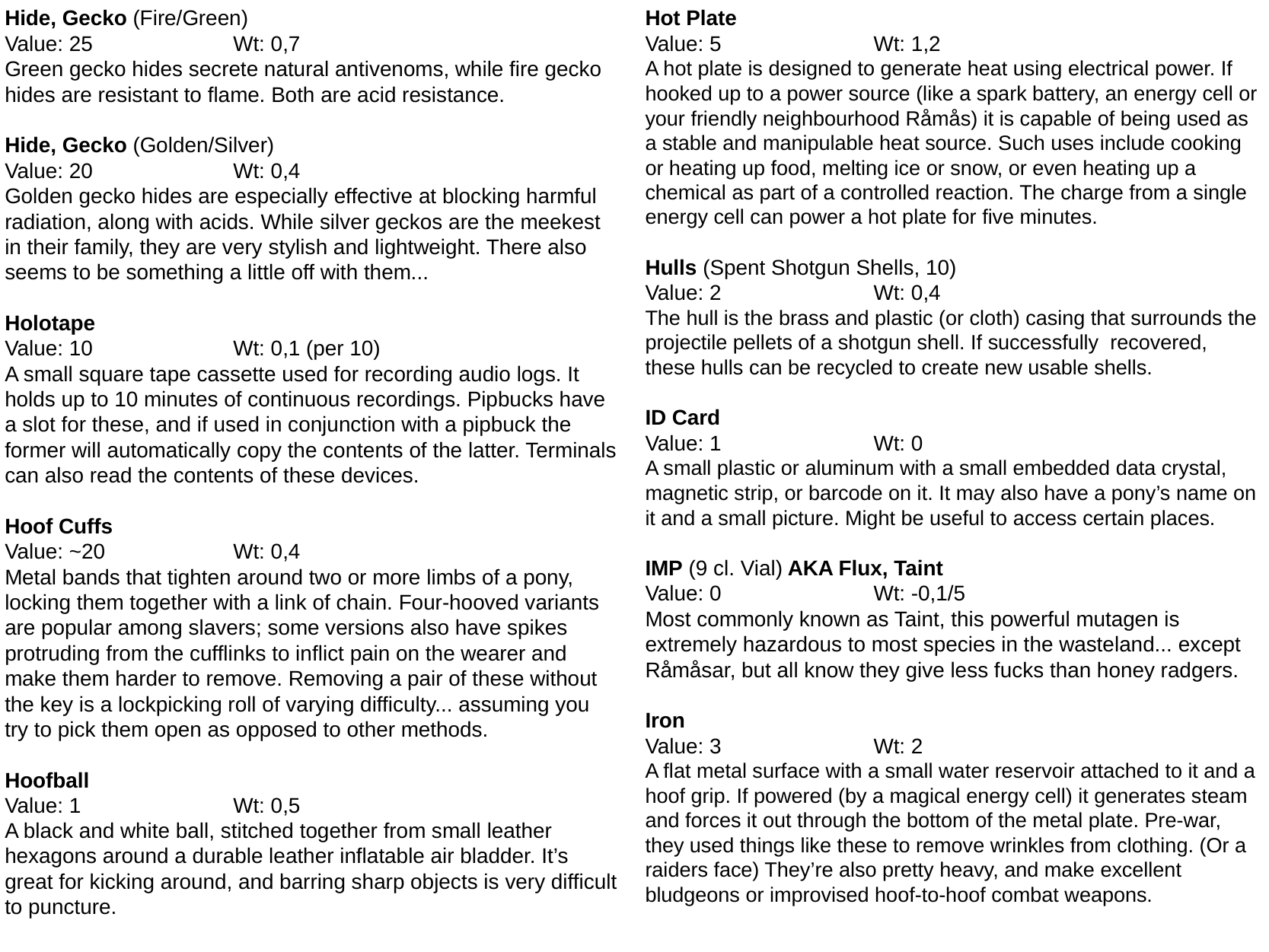

Hide, Gecko (Fire/Green)
Value: 25		Wt: 0,7
Green gecko hides secrete natural antivenoms, while fire gecko hides are resistant to flame. Both are acid resistance.

Hide, Gecko (Golden/Silver)
Value: 20		Wt: 0,4
Golden gecko hides are especially effective at blocking harmful radiation, along with acids. While silver geckos are the meekest in their family, they are very stylish and lightweight. There also seems to be something a little off with them...

Holotape
Value: 10		Wt: 0,1 (per 10)
A small square tape cassette used for recording audio logs. It holds up to 10 minutes of continuous recordings. Pipbucks have a slot for these, and if used in conjunction with a pipbuck the former will automatically copy the contents of the latter. Terminals can also read the contents of these devices.

Hoof Cuffs
Value: ~20		Wt: 0,4
Metal bands that tighten around two or more limbs of a pony, locking them together with a link of chain. Four-hooved variants are popular among slavers; some versions also have spikes protruding from the cufflinks to inflict pain on the wearer and make them harder to remove. Removing a pair of these without the key is a lockpicking roll of varying difficulty... assuming you try to pick them open as opposed to other methods.

Hoofball
Value: 1		Wt: 0,5
A black and white ball, stitched together from small leather hexagons around a durable leather inflatable air bladder. It’s great for kicking around, and barring sharp objects is very difficult to puncture.

Hot Plate
Value: 5		Wt: 1,2
A hot plate is designed to generate heat using electrical power. If hooked up to a power source (like a spark battery, an energy cell or your friendly neighbourhood Råmås) it is capable of being used as a stable and manipulable heat source. Such uses include cooking or heating up food, melting ice or snow, or even heating up a chemical as part of a controlled reaction. The charge from a single energy cell can power a hot plate for five minutes.

Hulls (Spent Shotgun Shells, 10)
Value: 2		Wt: 0,4
The hull is the brass and plastic (or cloth) casing that surrounds the projectile pellets of a shotgun shell. If successfully  recovered, these hulls can be recycled to create new usable shells.

ID Card
Value: 1		Wt: 0
A small plastic or aluminum with a small embedded data crystal, magnetic strip, or barcode on it. It may also have a pony’s name on it and a small picture. Might be useful to access certain places.

IMP (9 cl. Vial) AKA Flux, Taint
Value: 0		Wt: -0,1/5
Most commonly known as Taint, this powerful mutagen is extremely hazardous to most species in the wasteland... except Råmåsar, but all know they give less fucks than honey radgers.

Iron
Value: 3		Wt: 2
A flat metal surface with a small water reservoir attached to it and a hoof grip. If powered (by a magical energy cell) it generates steam and forces it out through the bottom of the metal plate. Pre-war, they used things like these to remove wrinkles from clothing. (Or a raiders face) They’re also pretty heavy, and make excellent bludgeons or improvised hoof-to-hoof combat weapons.